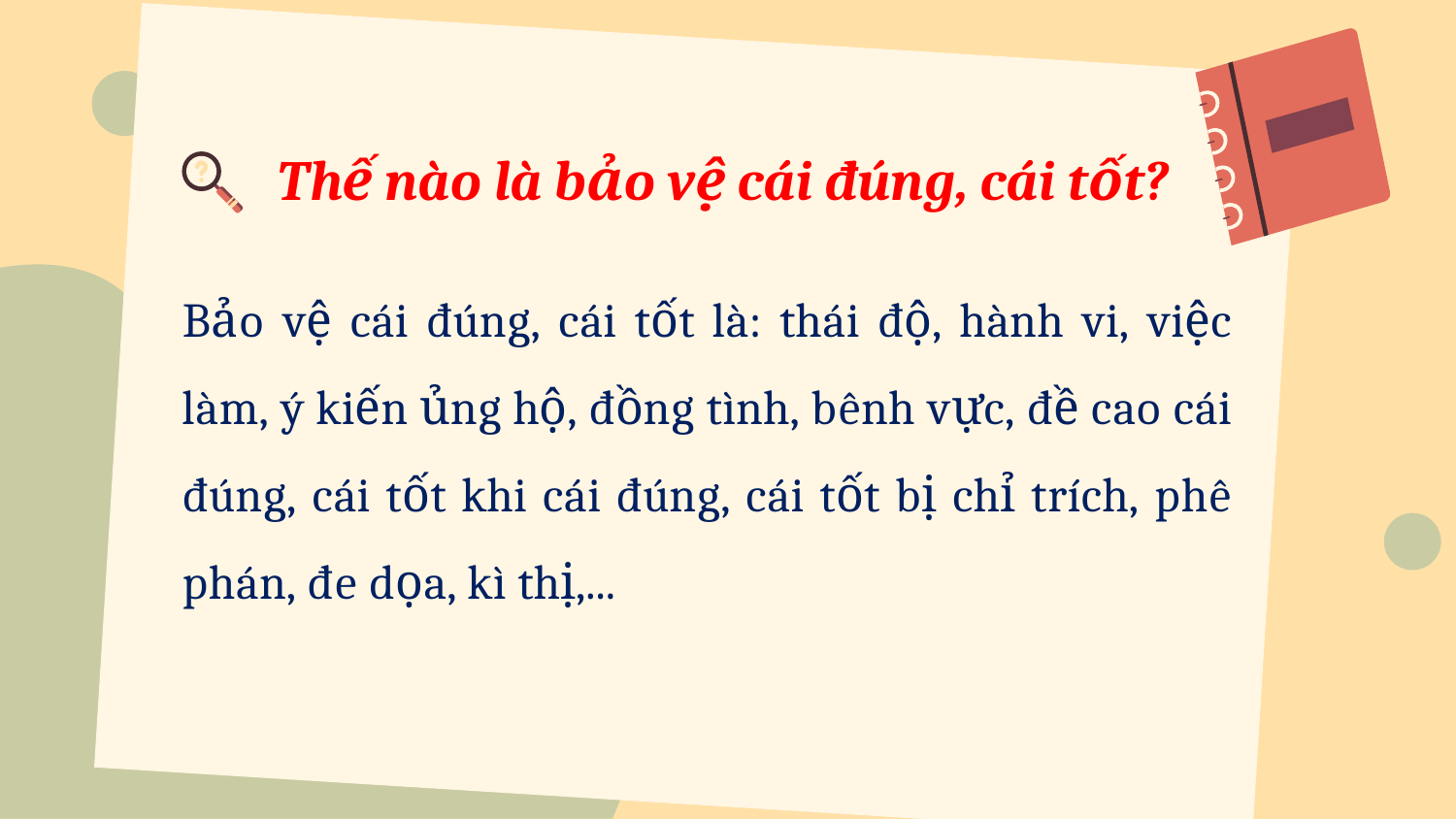

Thế nào là bảo vệ cái đúng, cái tốt?

Bảo vệ cái đúng, cái tốt là: thái độ, hành vi, việc làm, ý kiến ủng hộ, đồng tình, bênh vực, đề cao cái đúng, cái tốt khi cái đúng, cái tốt bị chỉ trích, phê phán, đe dọa, kì thị,...